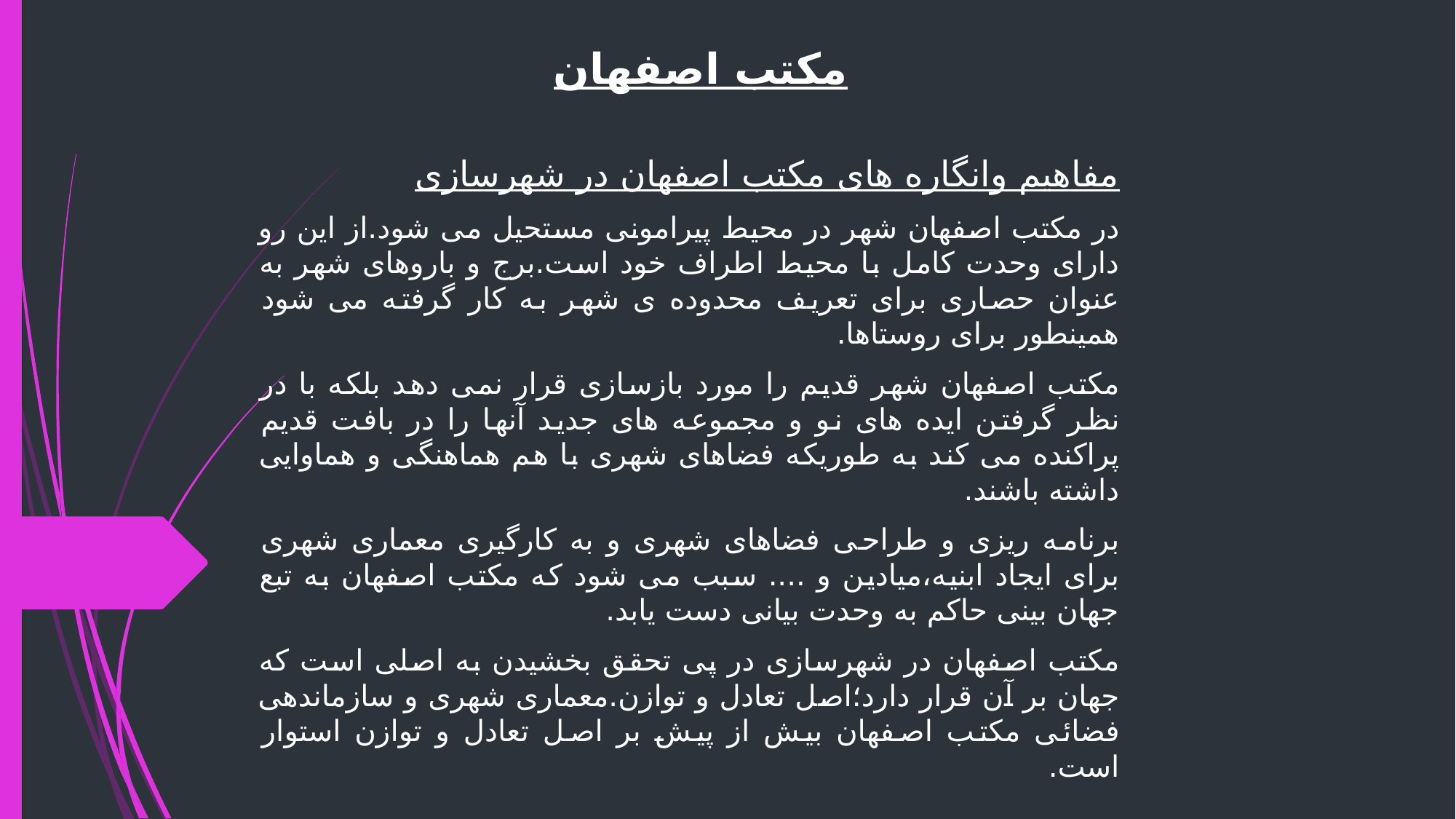

مکتب اصفهان
مفاهیم وانگاره های مکتب اصفهان در شهرسازی
در مکتب اصفهان شهر در محیط پیرامونی مستحیل می شود.از این رو دارای وحدت کامل با محیط اطراف خود است.برج و باروهای شهر به عنوان حصاری برای تعریف محدوده ی شهر به کار گرفته می شود همینطور برای روستاها.
مکتب اصفهان شهر قدیم را مورد بازسازی قرار نمی دهد بلکه با در نظر گرفتن ایده های نو و مجموعه های جدید آنها را در بافت قدیم پراکنده می کند به طوریکه فضاهای شهری با هم هماهنگی و هماوایی داشته باشند.
برنامه ریزی و طراحی فضاهای شهری و به کارگیری معماری شهری برای ایجاد ابنیه،میادین و .... سبب می شود که مکتب اصفهان به تبع جهان بینی حاکم به وحدت بیانی دست یابد.
مکتب اصفهان در شهرسازی در پی تحقق بخشیدن به اصلی است که جهان بر آن قرار دارد؛اصل تعادل و توازن.معماری شهری و سازماندهی فضائی مکتب اصفهان بیش از پیش بر اصل تعادل و توازن استوار است.